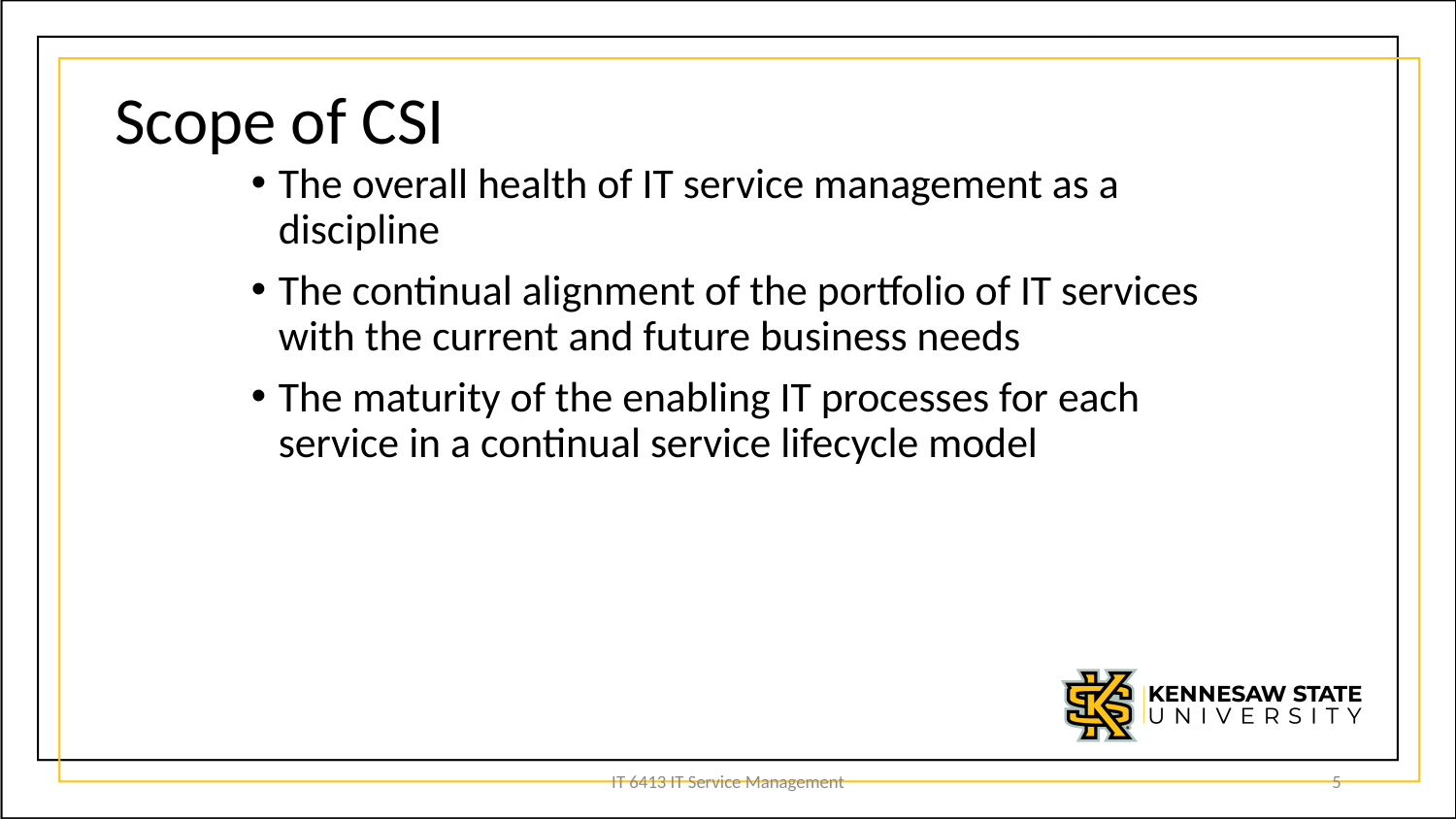

# Scope of CSI
The overall health of IT service management as a discipline
The continual alignment of the portfolio of IT services with the current and future business needs
The maturity of the enabling IT processes for each service in a continual service lifecycle model
IT 6413 IT Service Management
5